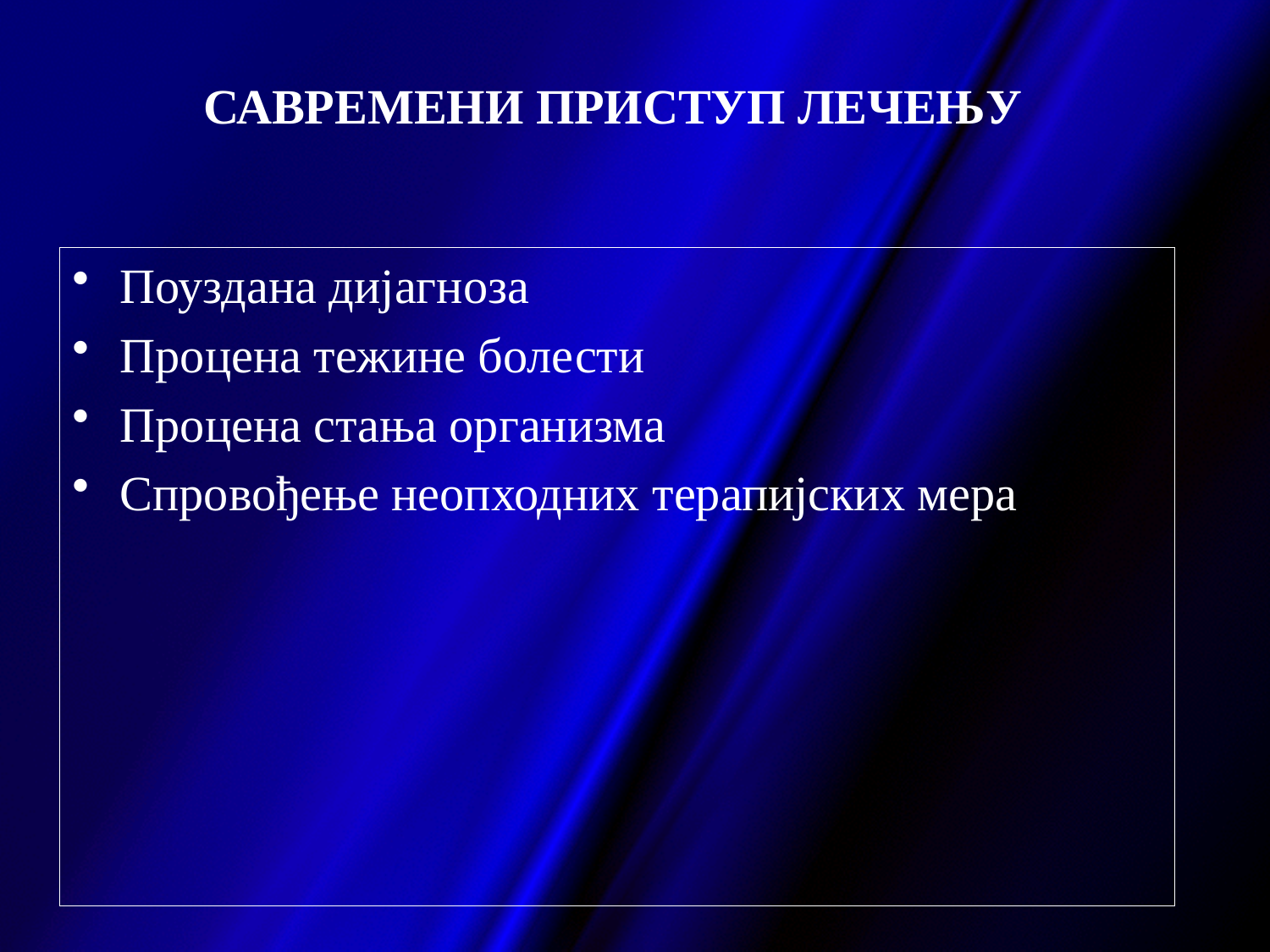

# САВРЕМЕНИ ПРИСТУП ЛЕЧЕЊУ
Поуздана дијагноза
Процена тежине болести
Процена стања организма
Спровођење неопходних терапијских мера